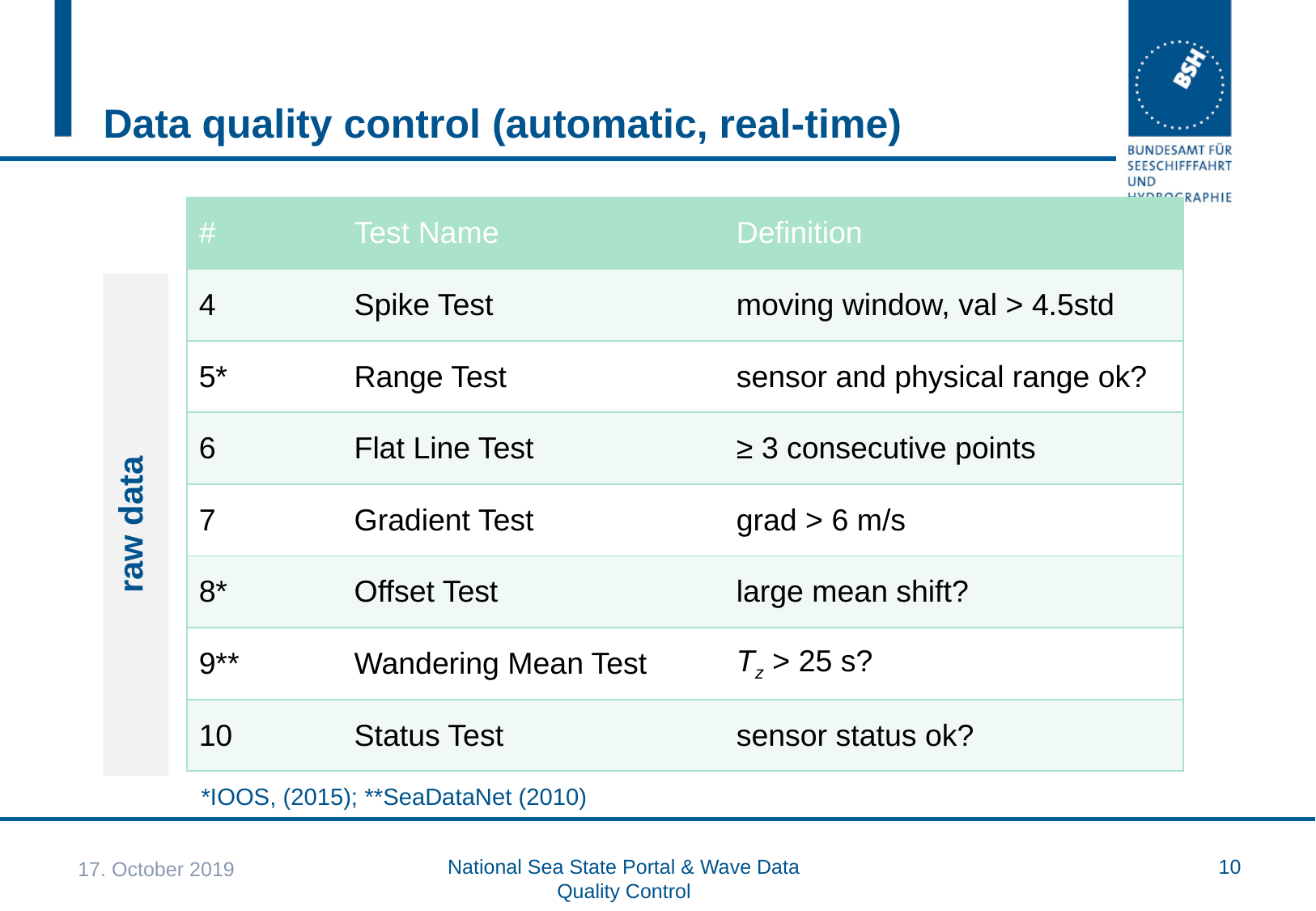

# Data quality control (automatic, real-time)
| # | Test Name | Definition |
| --- | --- | --- |
| 4 | Spike Test | moving window, val > 4.5std |
| 5\* | Range Test | sensor and physical range ok? |
| 6 | Flat Line Test | ≥ 3 consecutive points |
| 7 | Gradient Test | grad > 6 m/s |
| 8\* | Offset Test | large mean shift? |
| 9\*\* | Wandering Mean Test | Tz > 25 s? |
| 10 | Status Test | sensor status ok? |
raw data
*IOOS, (2015); **SeaDataNet (2010)
17. October 2019
National Sea State Portal & Wave Data Quality Control
10